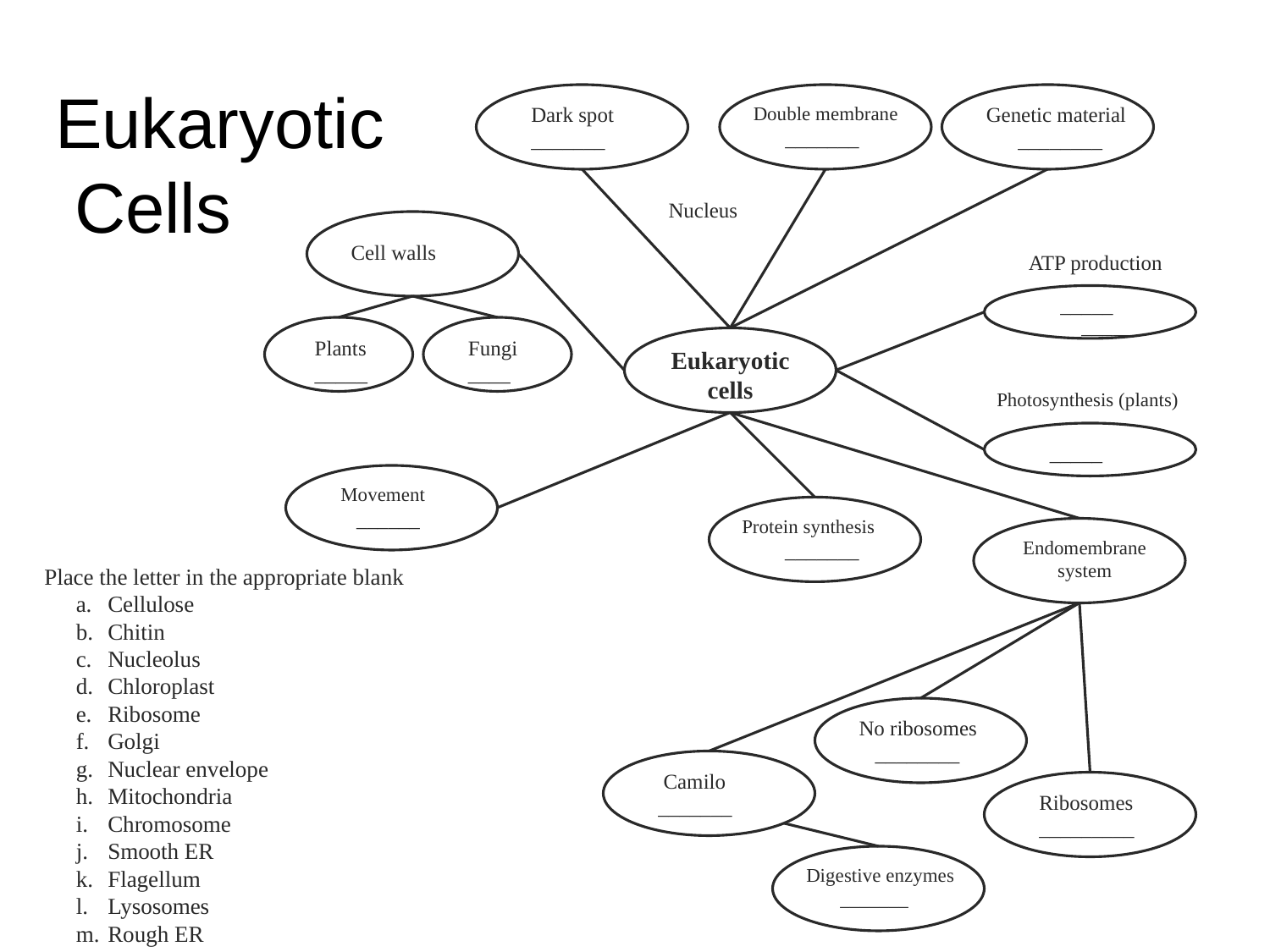

Eukaryotic
 Cells

Dark spot
_______
Double membrane
      _______
Genetic material
      ________
Nucleus

Cell walls
ATP production

_____
_____
   Plants
   _____
  Fungi
  ____

Eukaryotic cells
Photosynthesis (plants)

_____

Movement
   ______

  Protein synthesis
          _______

Endomembrane
system

    No ribosomes
       ________

 Camilo
_______

Ribosomes
_________

Digestive enzymes
       _______
	Place the letter in the appropriate blank
Cellulose
Chitin
Nucleolus
Chloroplast
Ribosome
Golgi
Nuclear envelope
Mitochondria
Chromosome
Smooth ER
Flagellum
Lysosomes
Rough ER